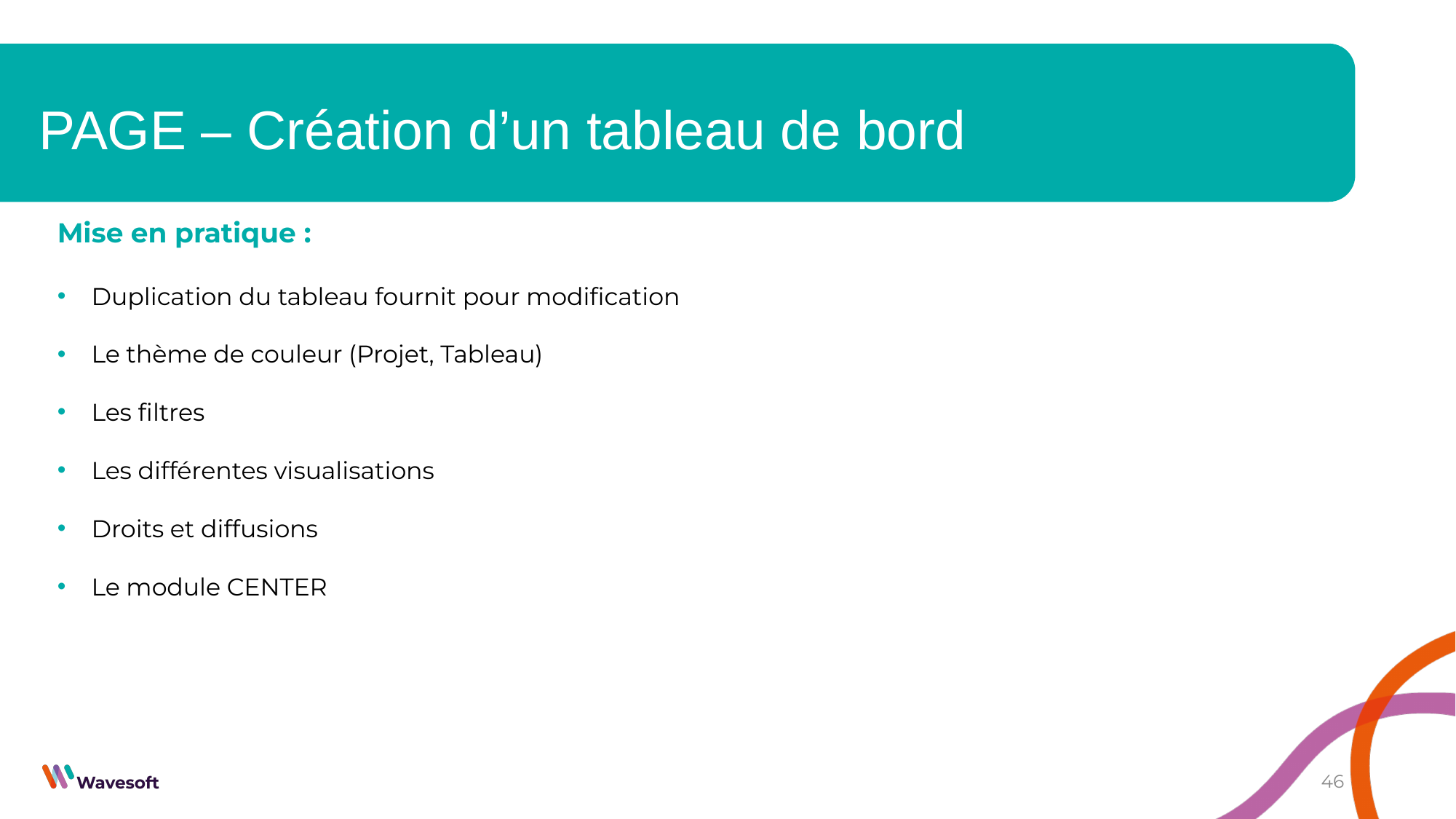

# PAGE – Création d’un tableau de bord
Mise en pratique :

Duplication du tableau fournit pour modification

Le thème de couleur (Projet, Tableau)

Les filtres

Les différentes visualisations

Droits et diffusions

Le module CENTER

46